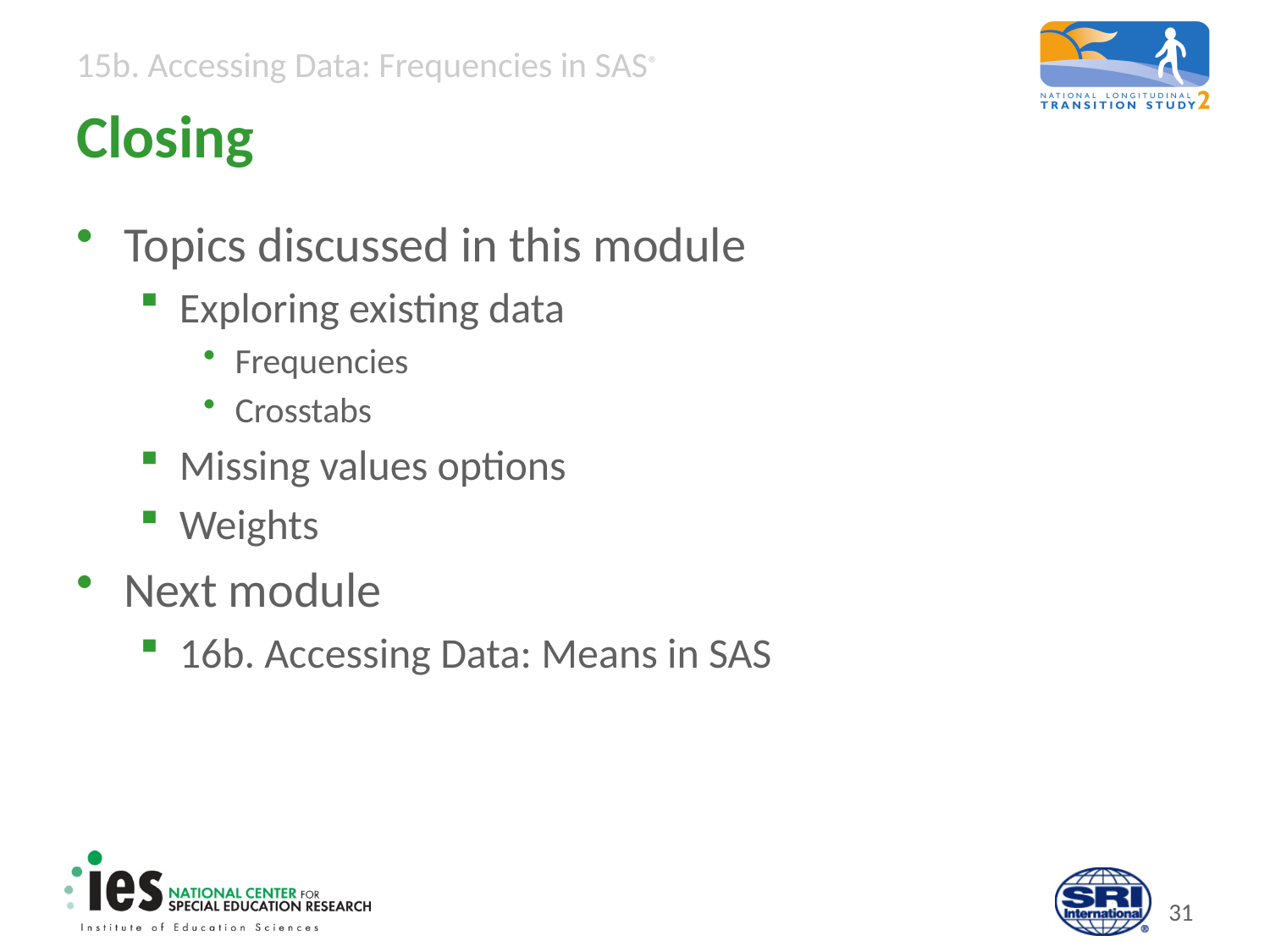

# Closing
Topics discussed in this module
Exploring existing data
Frequencies
Crosstabs
Missing values options
Weights
Next module
16b. Accessing Data: Means in SAS

31